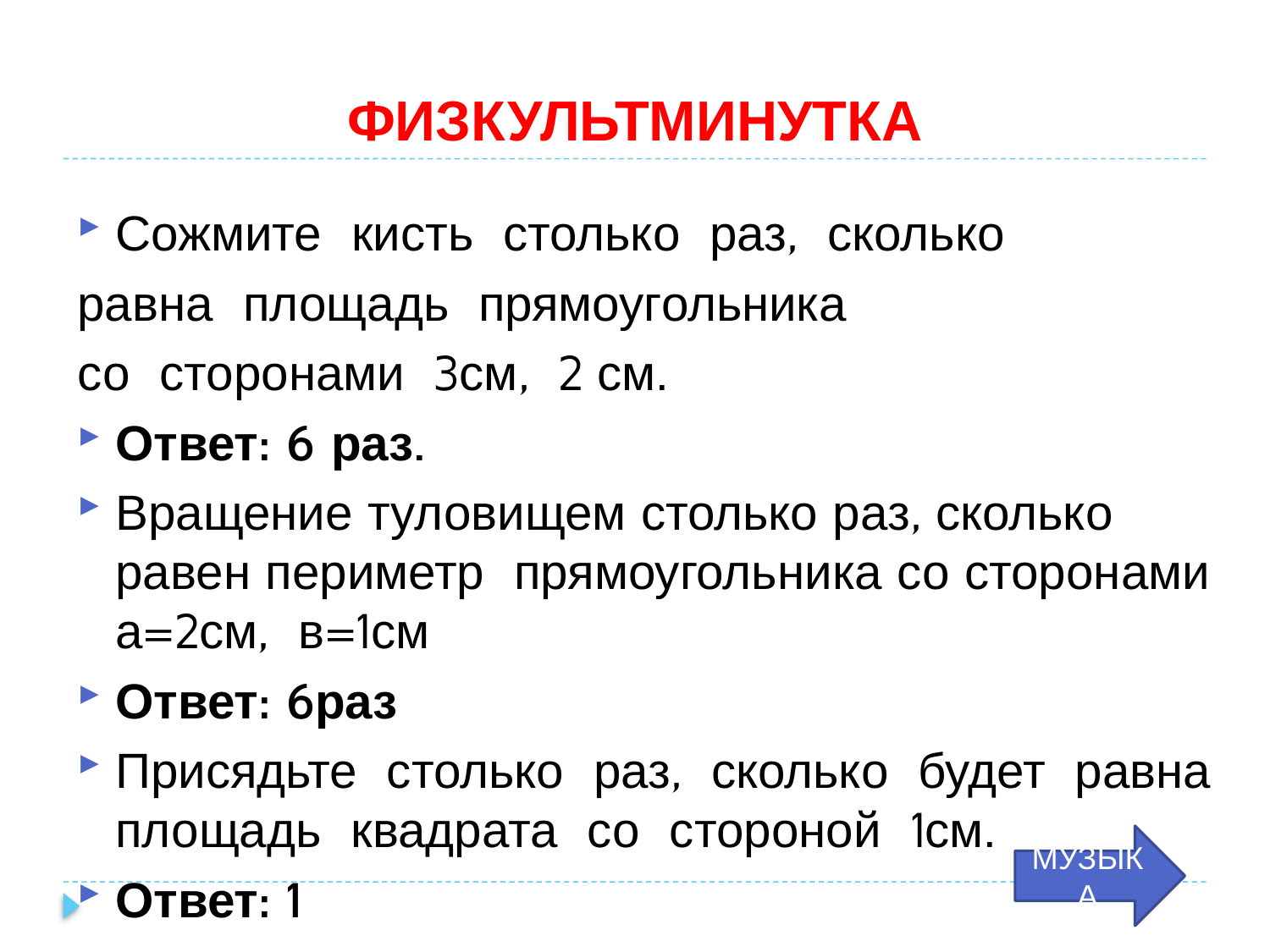

# ФИЗКУЛЬТМИНУТКА
Сожмите  кисть  столько  раз,  сколько
равна  площадь  прямоугольника
со  сторонами  3см,  2 см.
Ответ: 6 раз.
Вращение туловищем столько раз, сколько равен периметр  прямоугольника со сторонами  а=2см,  в=1см
Ответ: 6раз
Присядьте  столько  раз,  сколько  будет  равна  площадь  квадрата  со  стороной  1см.
Ответ: 1
МУЗЫКА